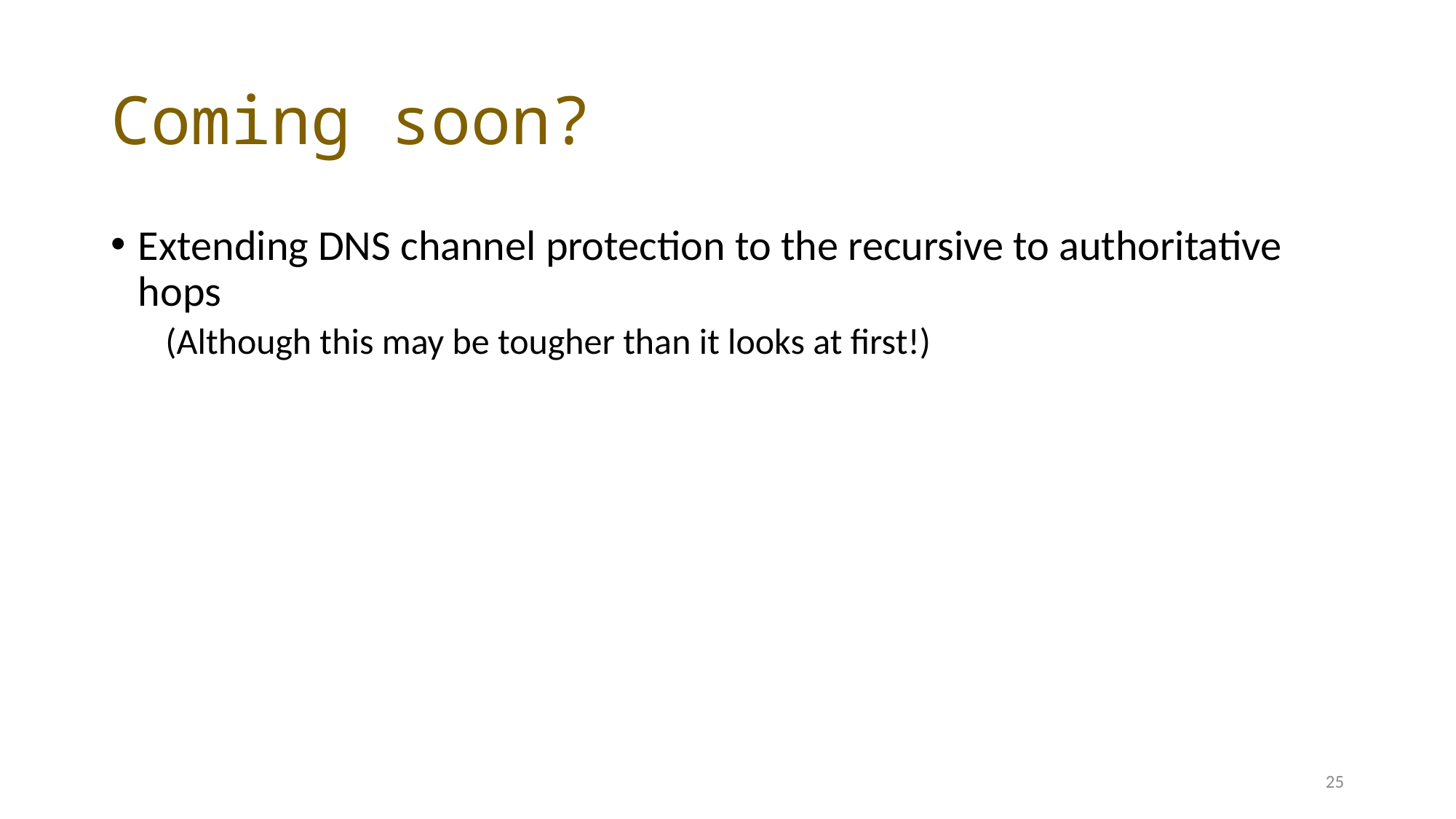

# Coming soon?
Extending DNS channel protection to the recursive to authoritative hops
(Although this may be tougher than it looks at first!)
25